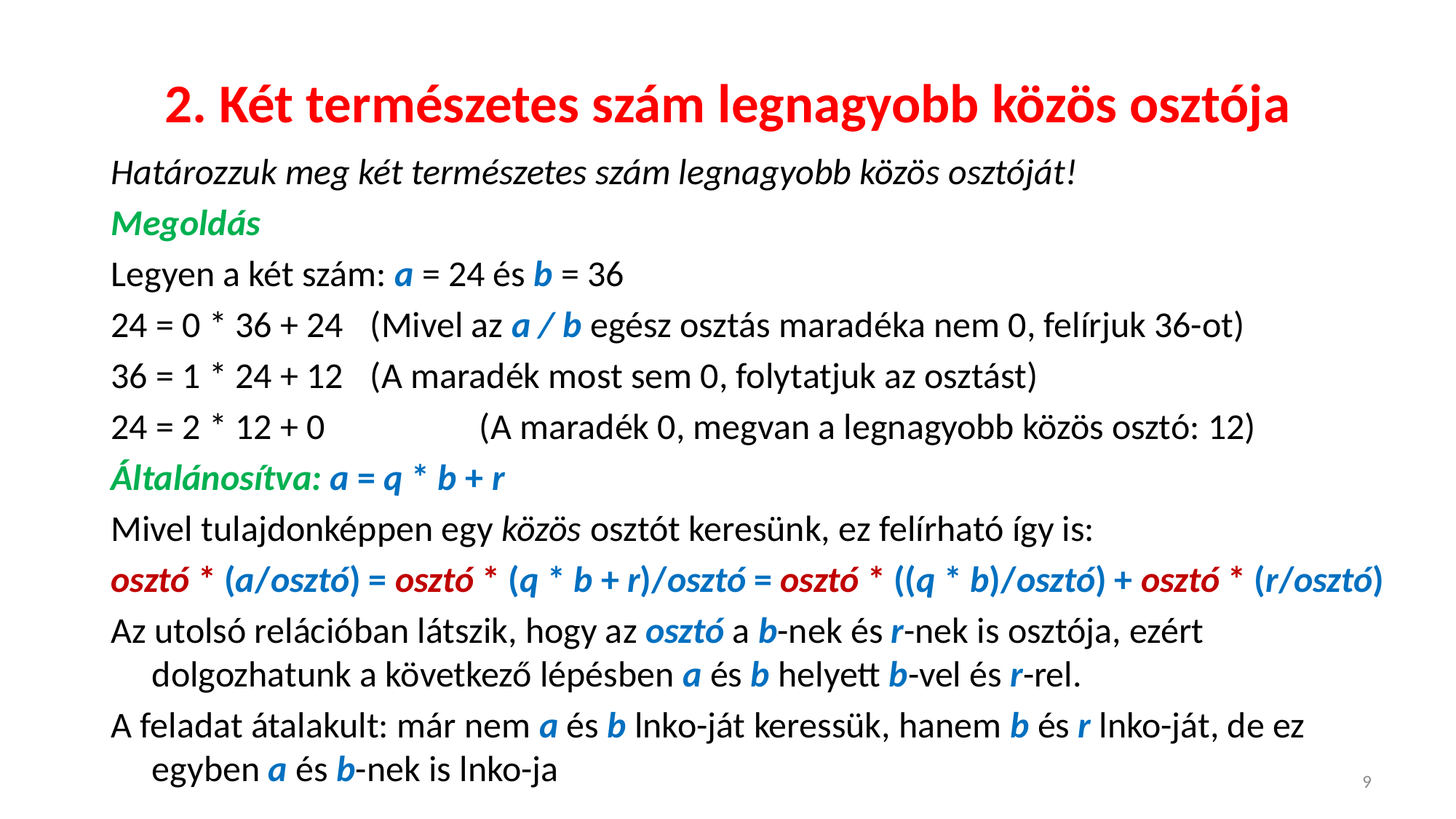

# 2. Két természetes szám legnagyobb közös osztója
Határozzuk meg két természetes szám legnagyobb közös osztóját!
Megoldás
Legyen a két szám: a = 24 és b = 36
24 = 0 * 36 + 24 	(Mivel az a / b egész osztás maradéka nem 0, felírjuk 36-ot)
36 = 1 * 24 + 12	(A maradék most sem 0, folytatjuk az osztást)
24 = 2 * 12 + 0		(A maradék 0, megvan a legnagyobb közös osztó: 12)
Általánosítva: a = q * b + r
Mivel tulajdonképpen egy közös osztót keresünk, ez felírható így is:
osztó * (a/osztó) = osztó * (q * b + r)/osztó = osztó * ((q * b)/osztó) + osztó * (r/osztó)
Az utolsó relációban látszik, hogy az osztó a b-nek és r-nek is osztója, ezért dolgozhatunk a következő lépésben a és b helyett b-vel és r-rel.
A feladat átalakult: már nem a és b lnko-ját keressük, hanem b és r lnko-ját, de ez egyben a és b-nek is lnko-ja

9